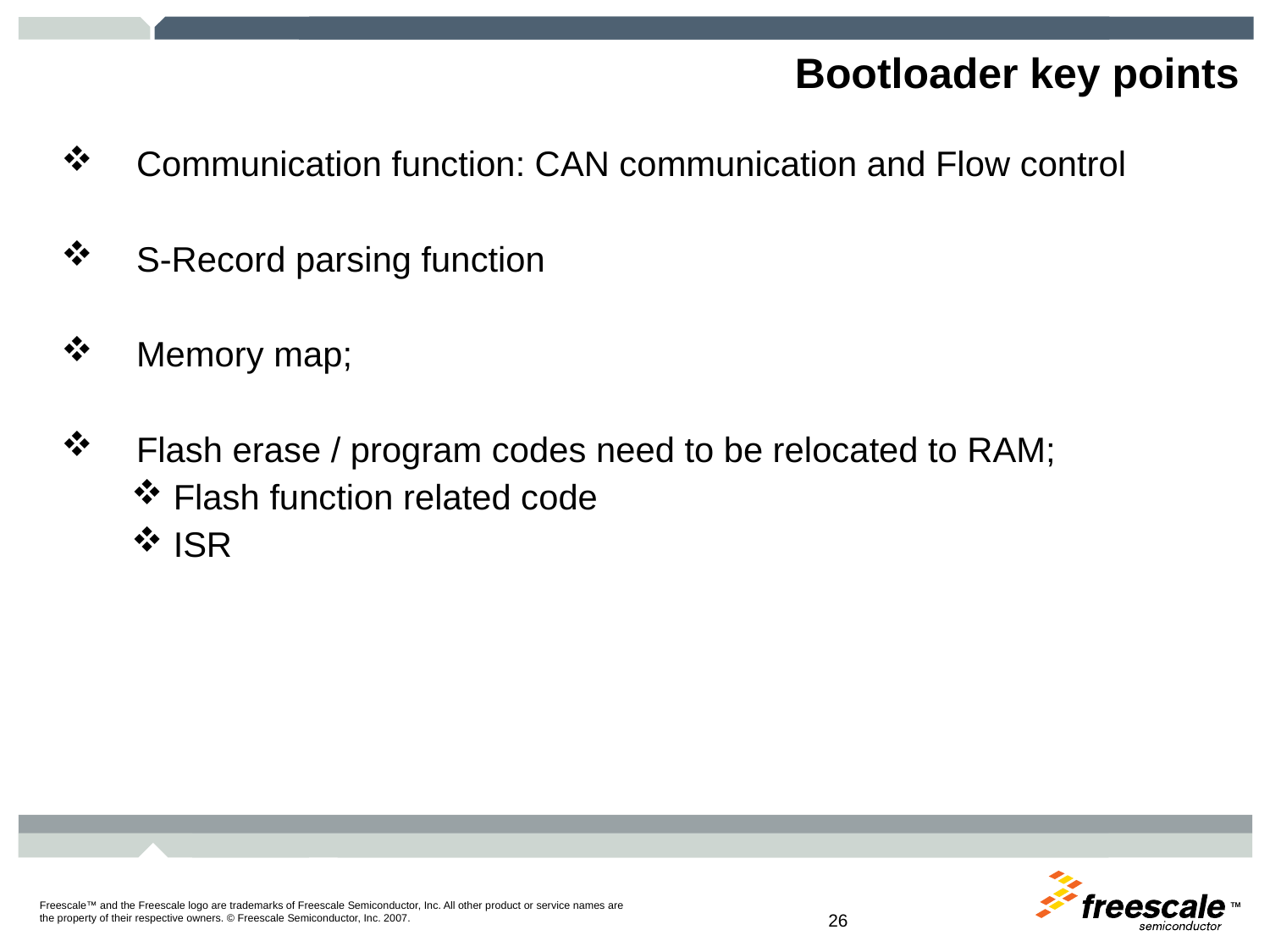

# Bootloader key points
Communication function: CAN communication and Flow control

S-Record parsing function

Memory map;

Flash erase / program codes need to be relocated to RAM;
 Flash function related code
 ISR

26